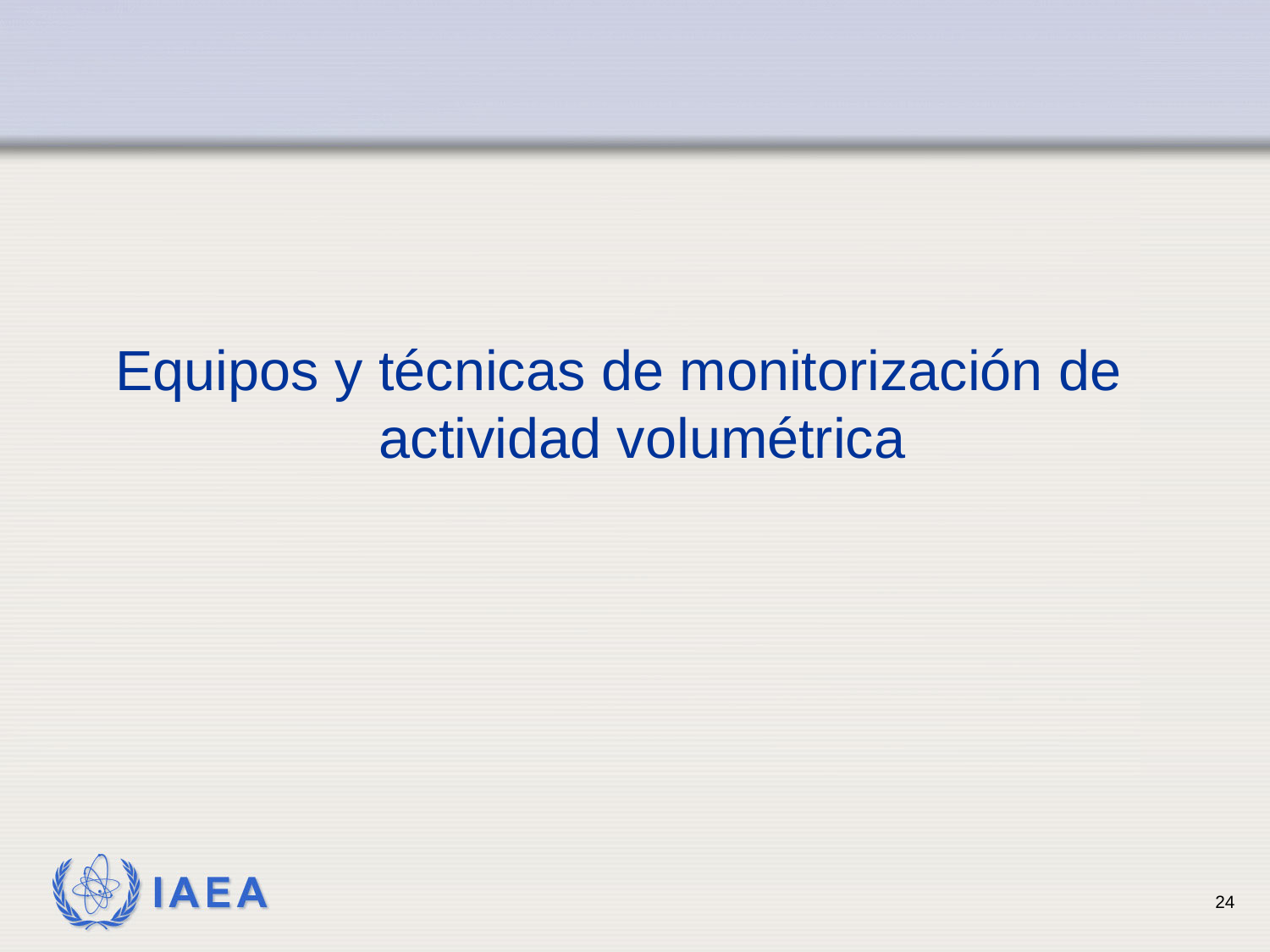

Equipos y técnicas de monitorización de actividad volumétrica
24